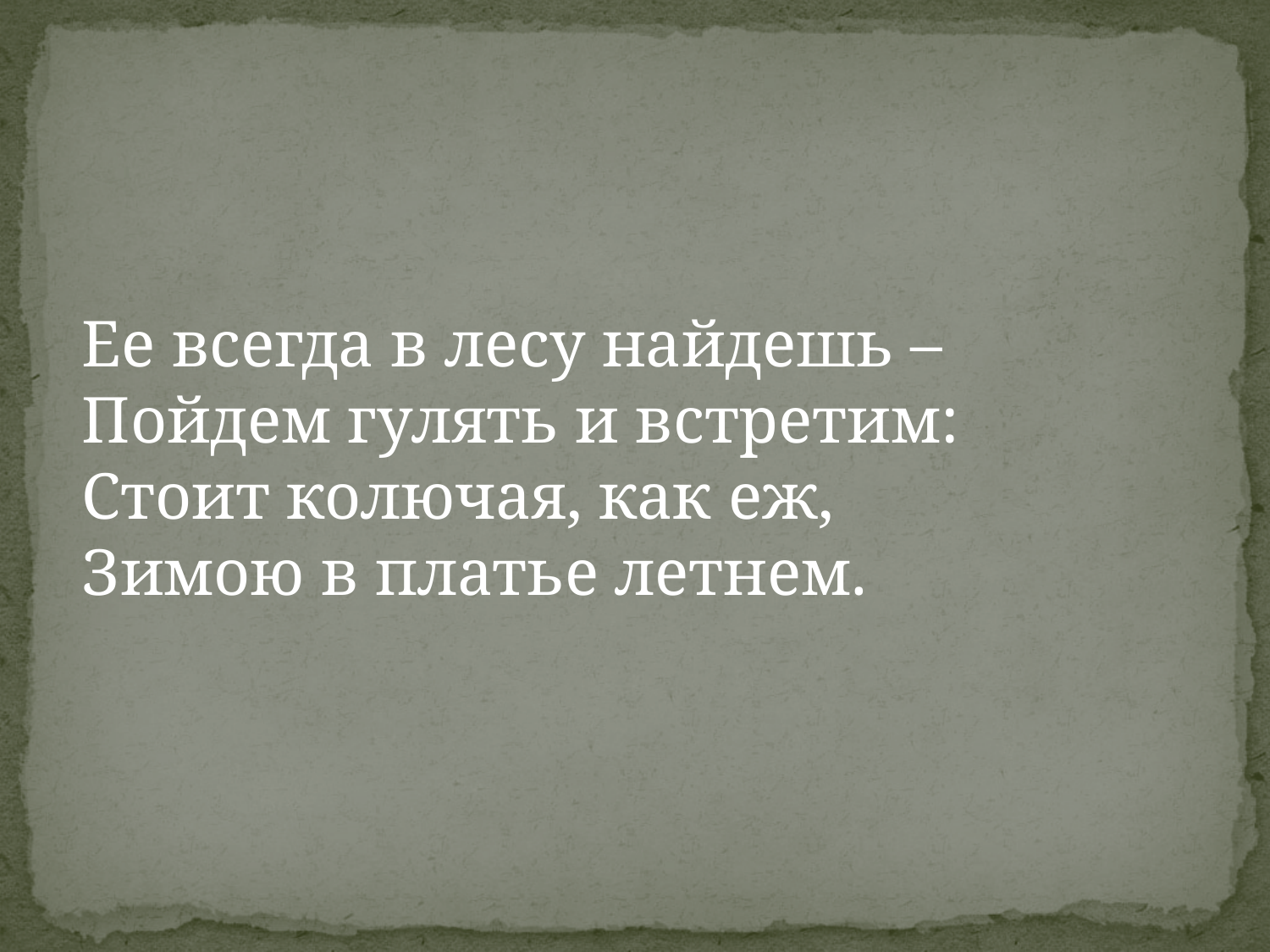

Ее всегда в лесу найдешь –
Пойдем гулять и встретим:
Стоит колючая, как еж,
Зимою в платье летнем.